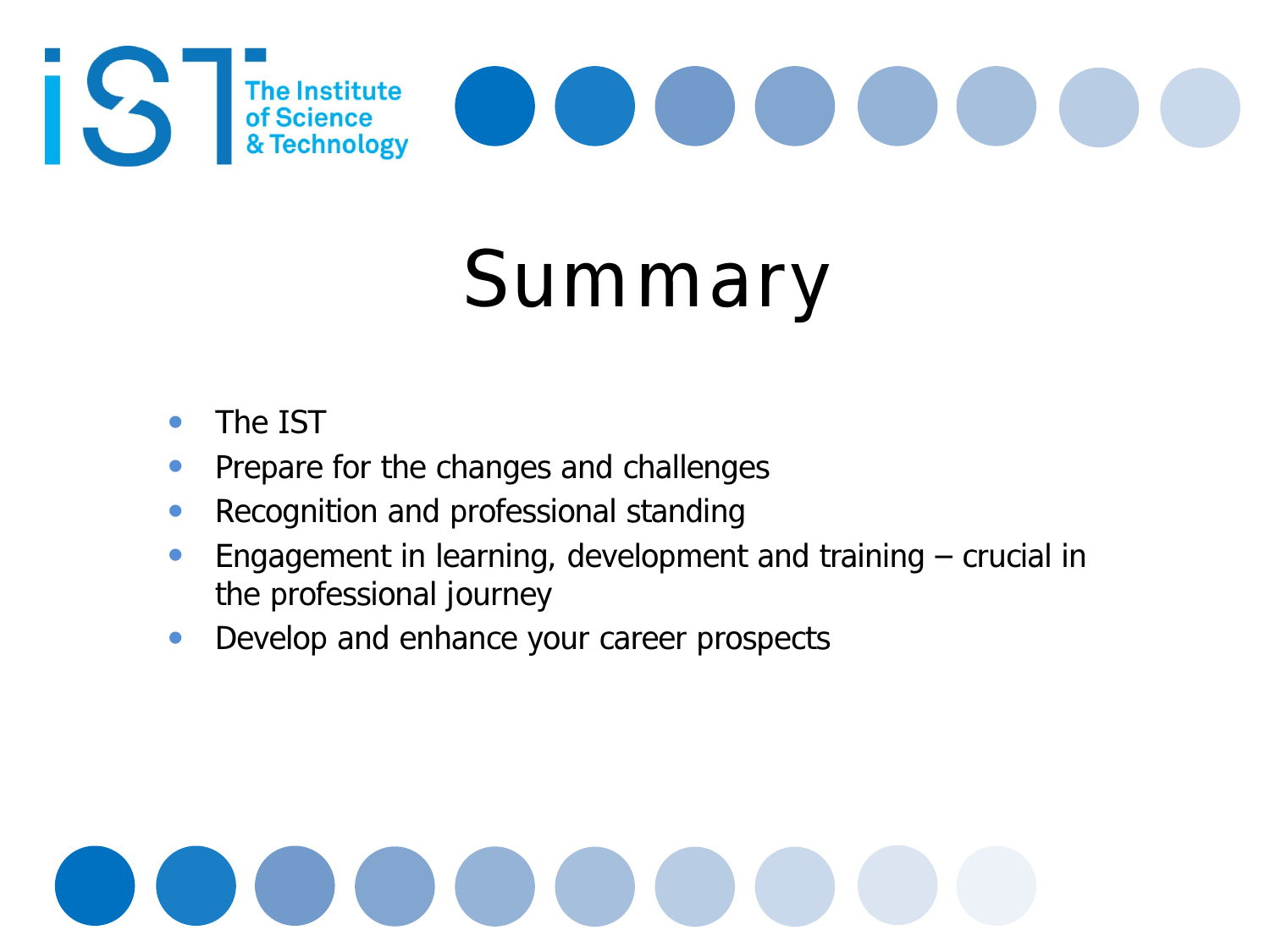

# Summary
The IST
Prepare for the changes and challenges
Recognition and professional standing
Engagement in learning, development and training – crucial in the professional journey
Develop and enhance your career prospects